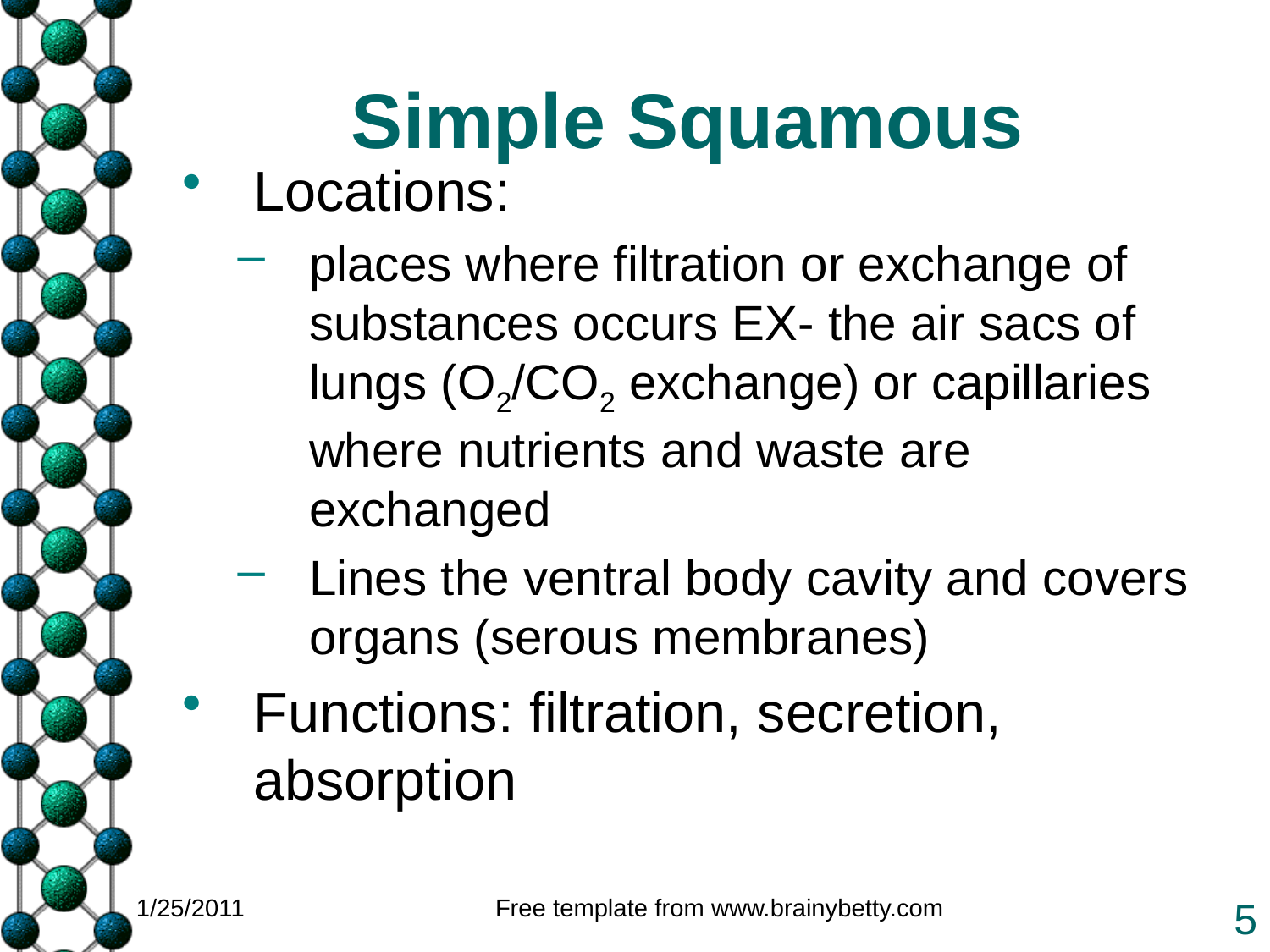

# Simple Squamous
Locations:
places where filtration or exchange of substances occurs EX- the air sacs of lungs (O2/CO2 exchange) or capillaries where nutrients and waste are exchanged
Lines the ventral body cavity and covers organs (serous membranes)
Functions: filtration, secretion, absorption

1/25/2011
Free template from www.brainybetty.com
5